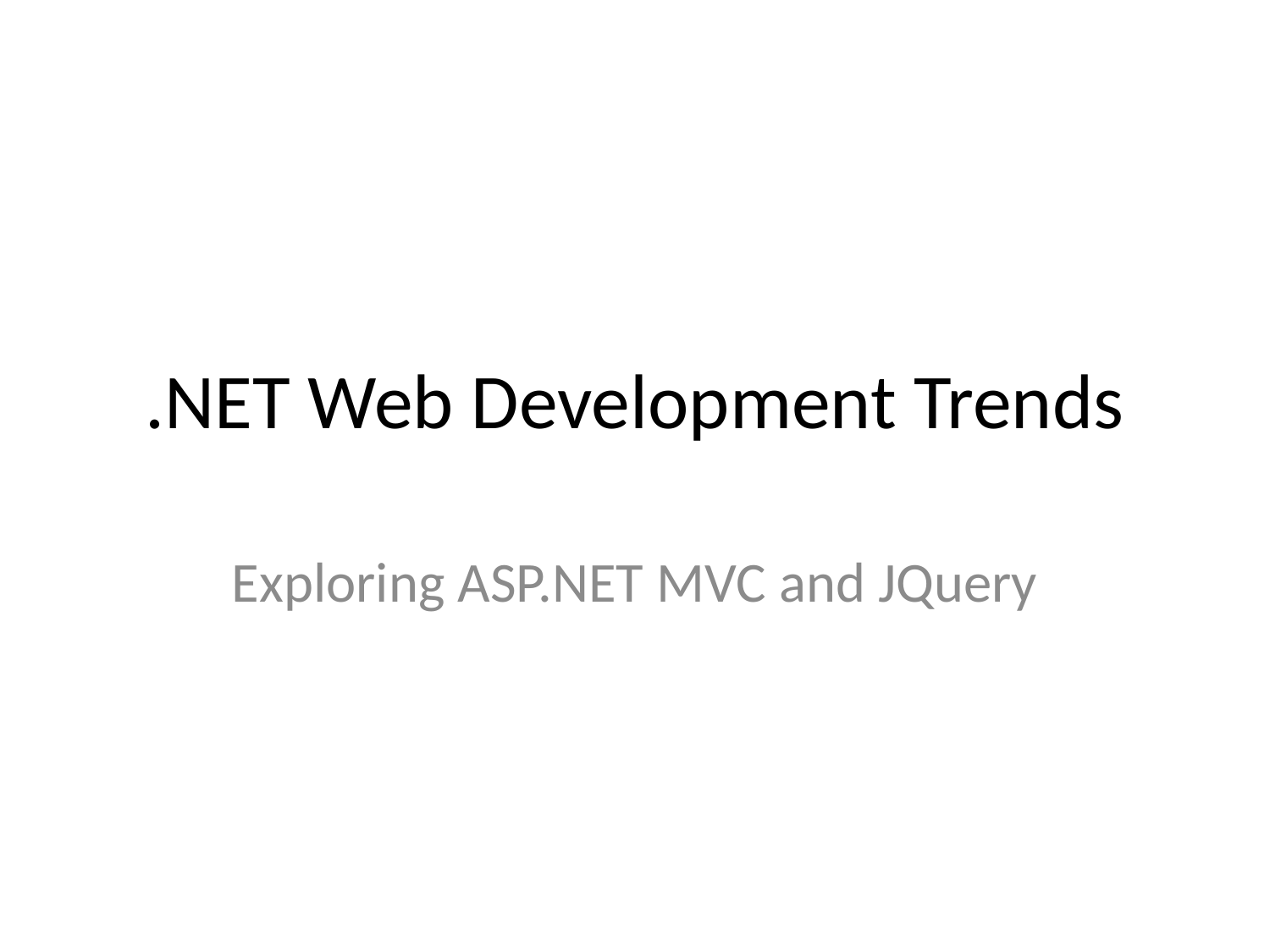

# .NET Web Development Trends
Exploring ASP.NET MVC and JQuery